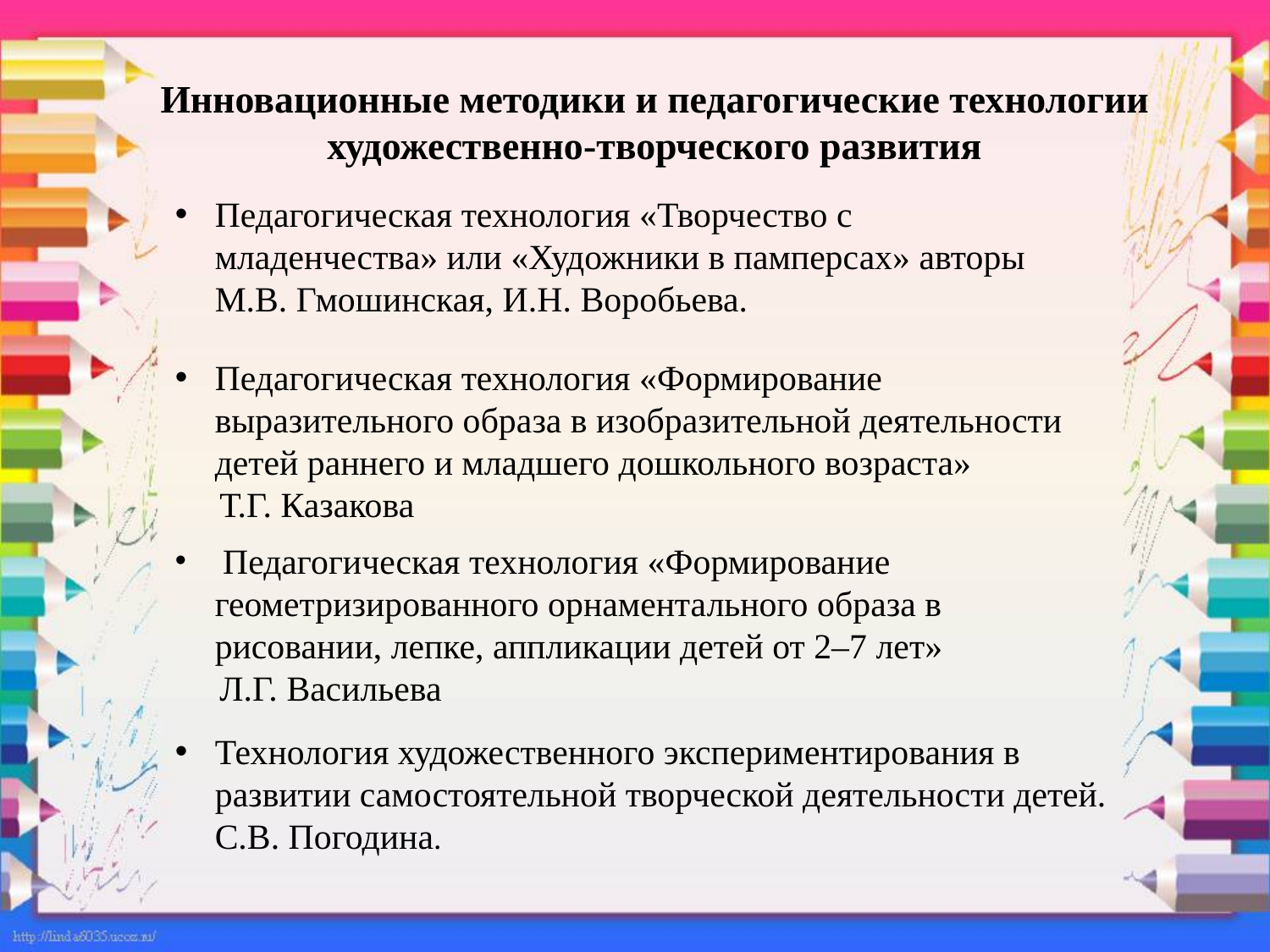

# Инновационные методики и педагогические технологии художественно-творческого развития
Педагогическая технология «Творчество с младенчества» или «Художники в памперсах» авторы М.В. Гмошинская, И.Н. Воробьева.

Педагогическая технология «Формирование выразительного образа в изобразительной деятельности детей раннего и младшего дошкольного возраста»
     Т.Г. Казакова

 Педагогическая технология «Формирование геометризированного орнаментального образа в рисовании, лепке, аппликации детей от 2–7 лет»
     Л.Г. Васильева

Технология художественного экспериментирования в развитии самостоятельной творческой деятельности детей. С.В. Погодина.